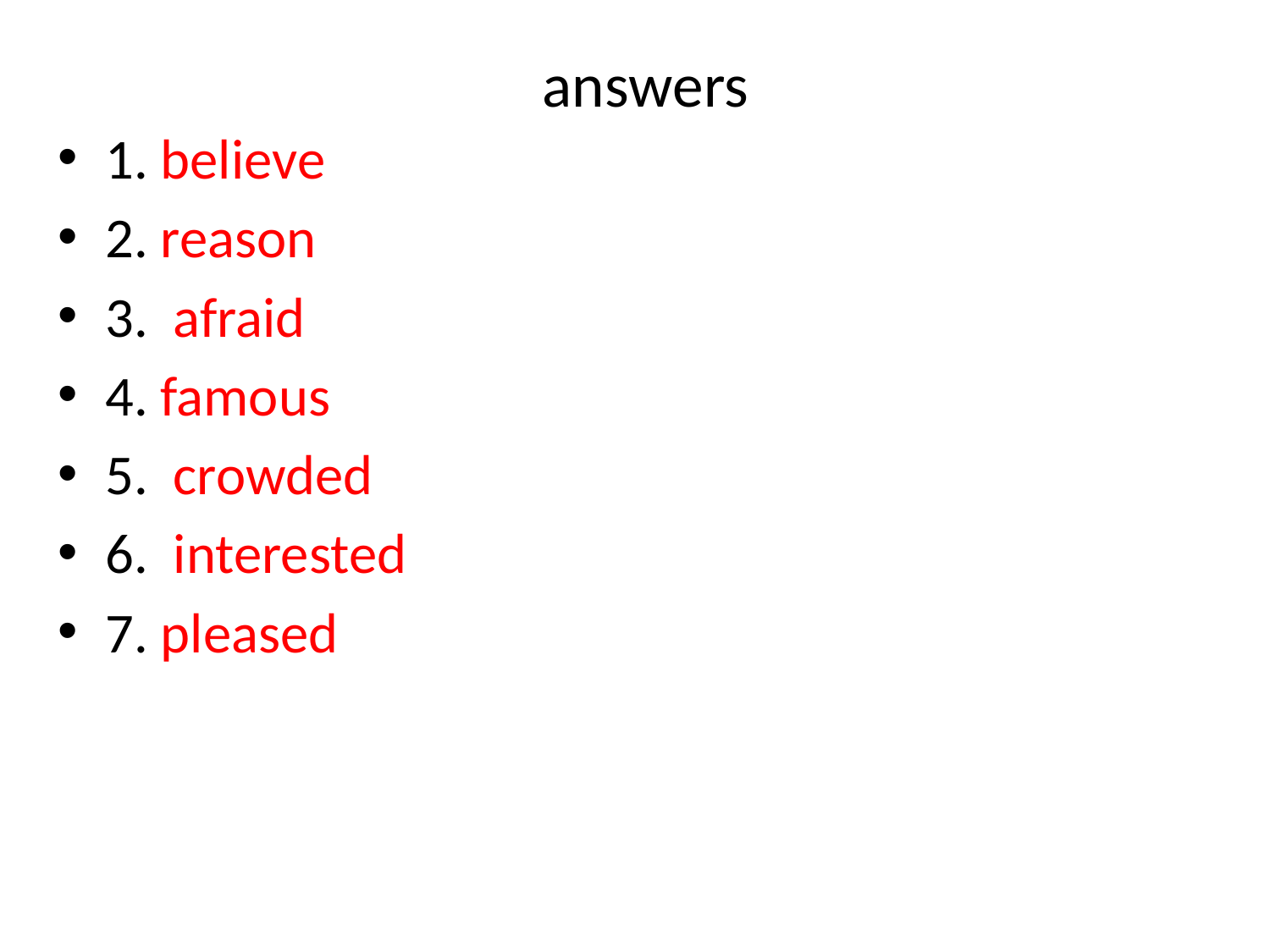

# answers
1. believe
2. reason
3.  afraid
4. famous
5.  crowded
6.  interested
7. pleased